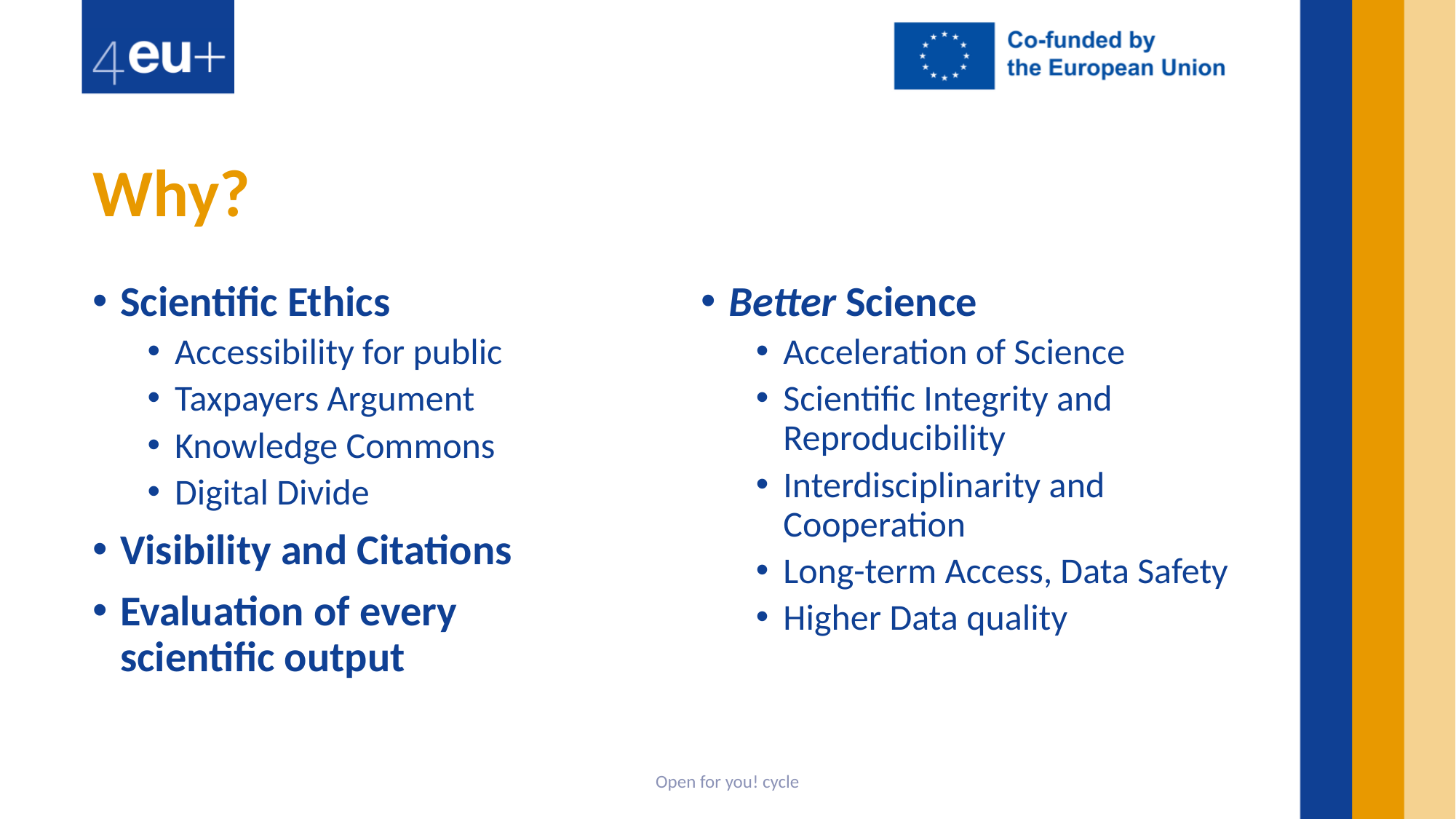

# Why?
Better Science
Acceleration of Science
Scientific Integrity and Reproducibility
Interdisciplinarity and Cooperation
Long-term Access, Data Safety
Higher Data quality

Scientific Ethics
Accessibility for public
Taxpayers Argument
Knowledge Commons
Digital Divide
Visibility and Citations
Evaluation of every scientific output
Open for you! cycle